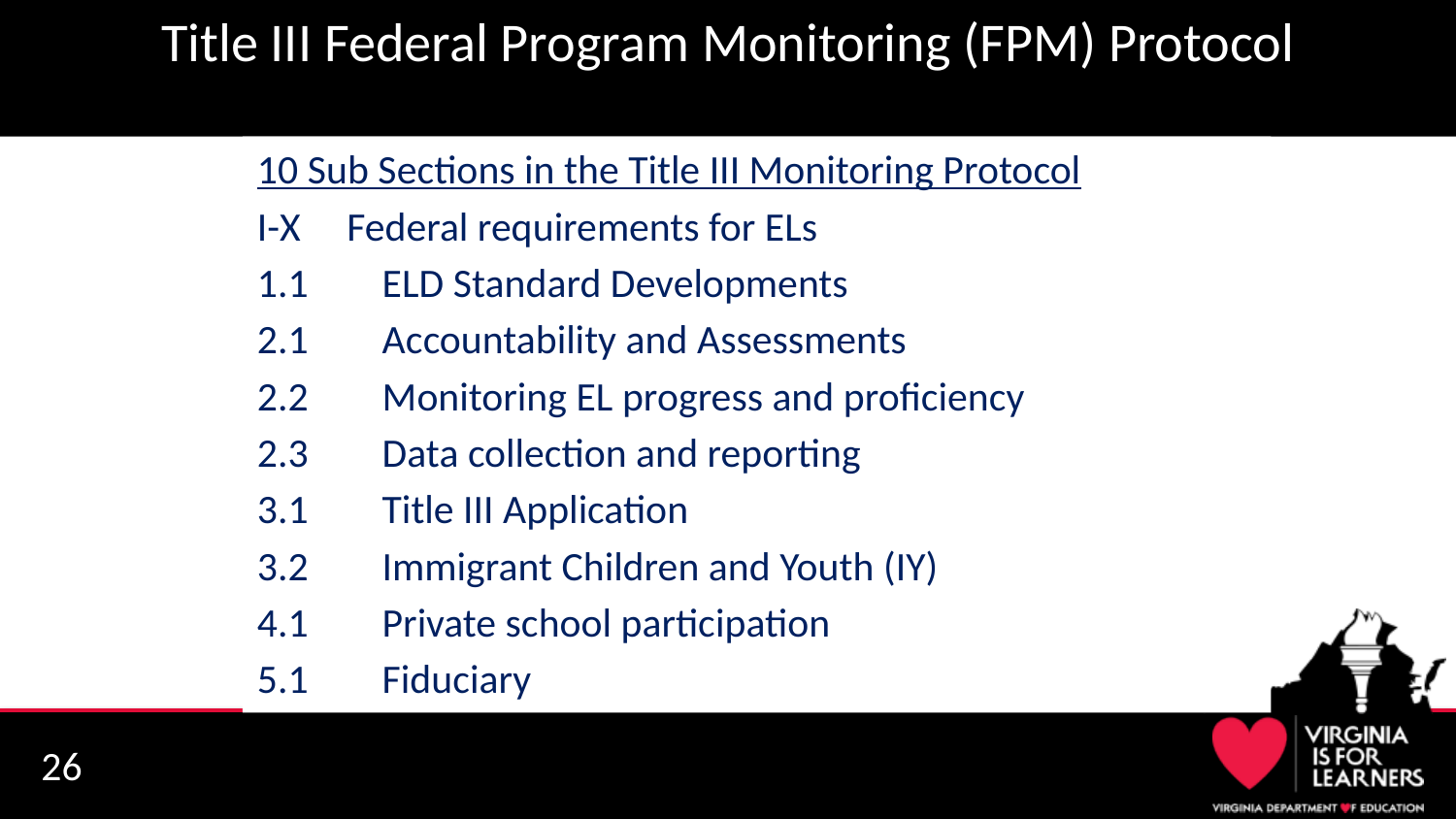

# Title III Federal Program Monitoring (FPM) Protocol
10 Sub Sections in the Title III Monitoring Protocol
I-X     Federal requirements for ELs
1.1        ELD Standard Developments
2.1        Accountability and Assessments
2.2        Monitoring EL progress and proficiency
2.3        Data collection and reporting
3.1        Title III Application
3.2        Immigrant Children and Youth (IY)
4.1        Private school participation
5.1        Fiduciary